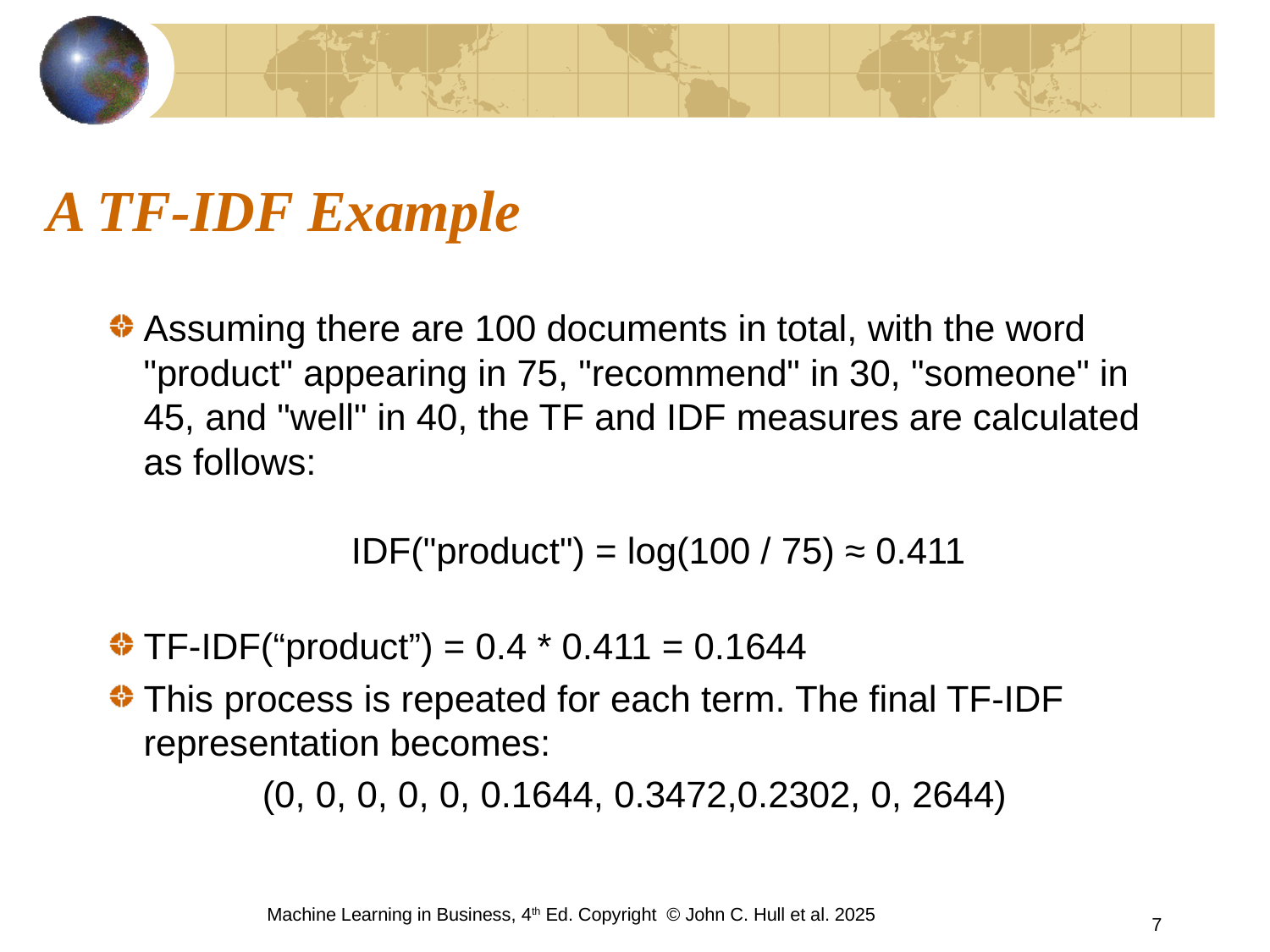

# A TF-IDF Example
Assuming there are 100 documents in total, with the word "product" appearing in 75, "recommend" in 30, "someone" in 45, and "well" in 40, the TF and IDF measures are calculated as follows:

IDF("product") = log(100 / 75) ≈ 0.411

TF-IDF(“product”) = 0.4 * 0.411 = 0.1644
This process is repeated for each term. The final TF-IDF representation becomes:
(0, 0, 0, 0, 0, 0.1644, 0.3472,0.2302, 0, 2644)

Machine Learning in Business, 4th Ed. Copyright  © John C. Hull et al. 2025
7